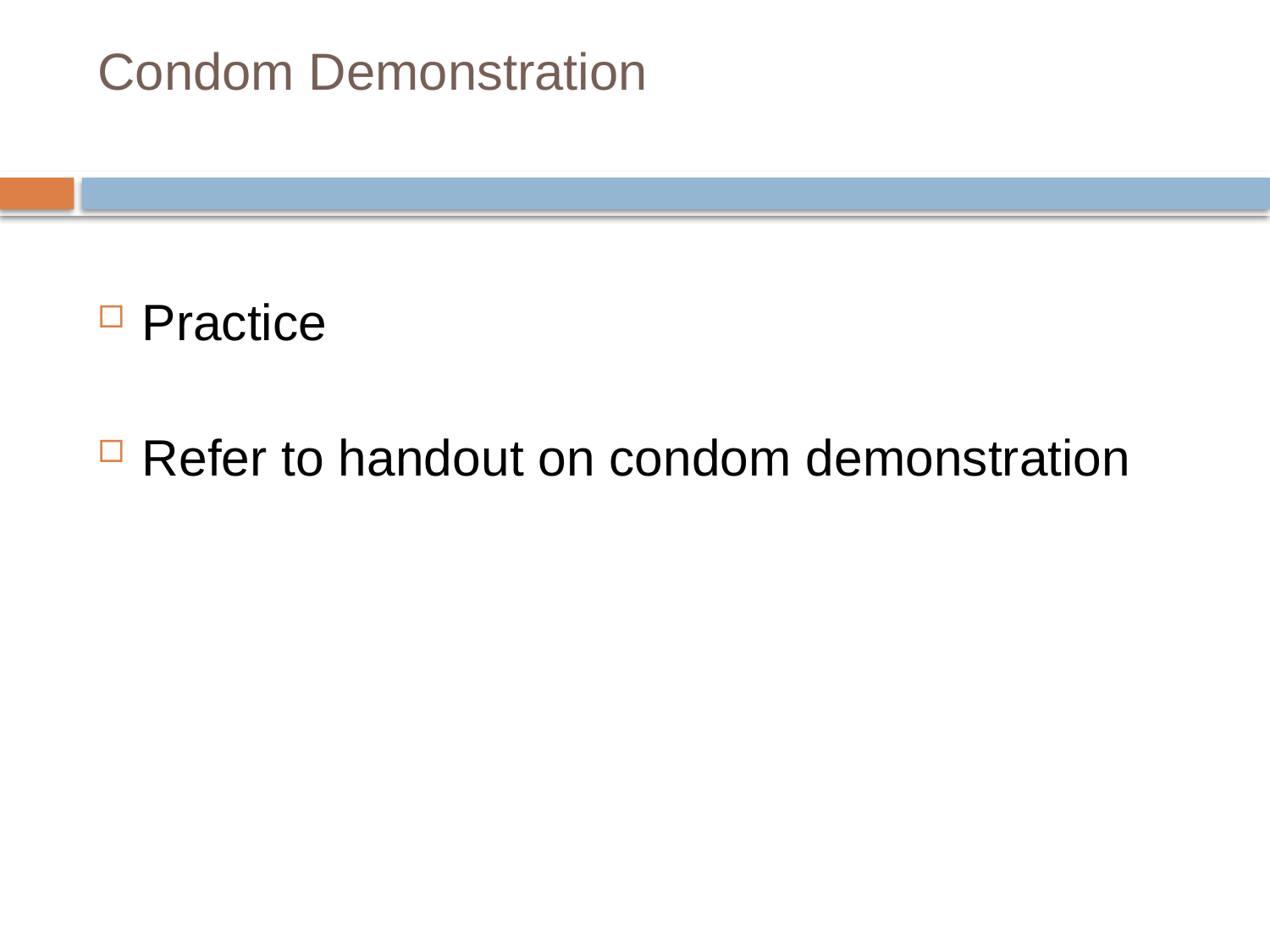

# Condom Demonstration
Practice
Refer to handout on condom demonstration